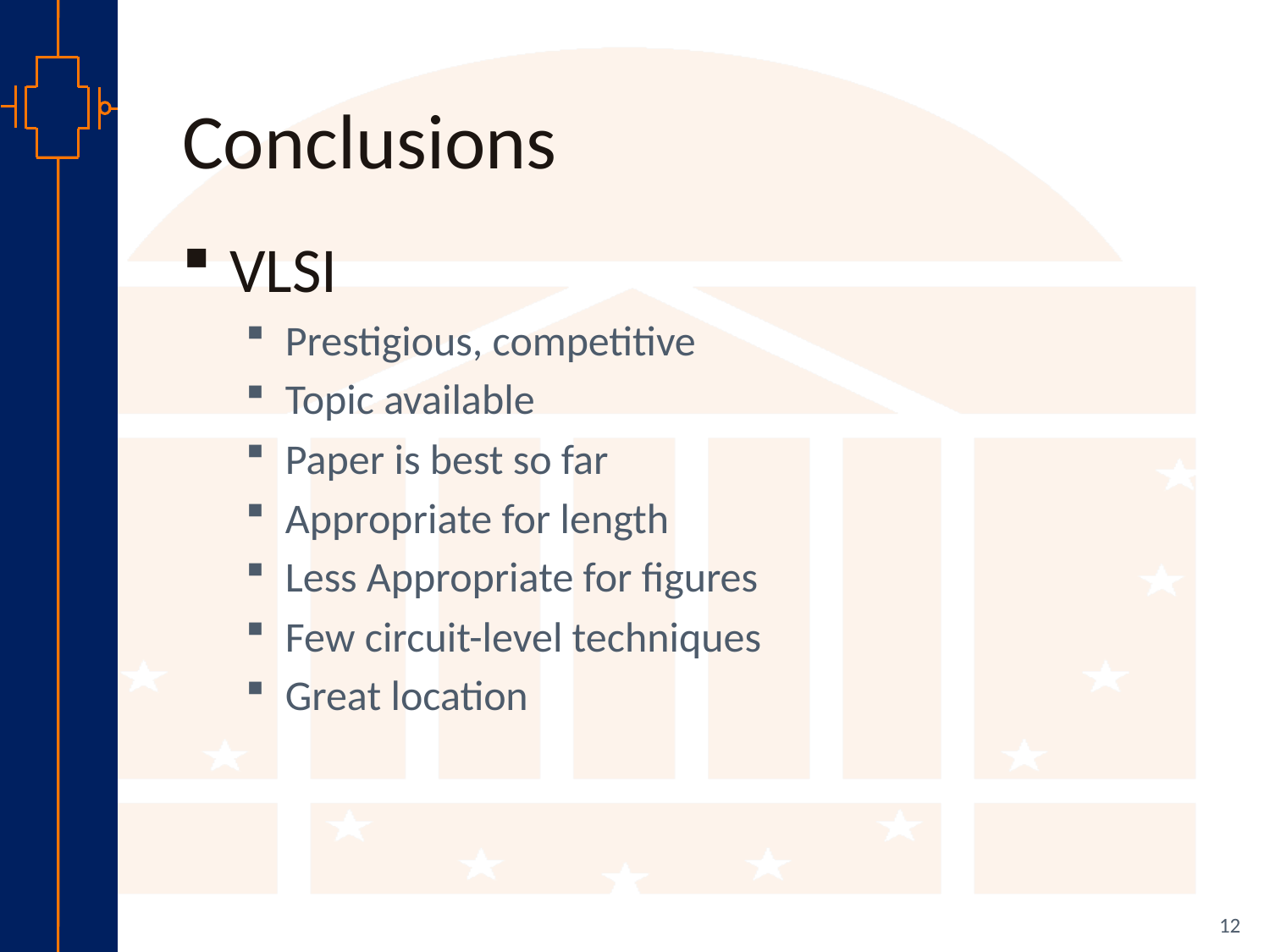

# Conclusions
VLSI
Prestigious, competitive
Topic available
Paper is best so far
Appropriate for length
Less Appropriate for figures
Few circuit-level techniques
Great location

12